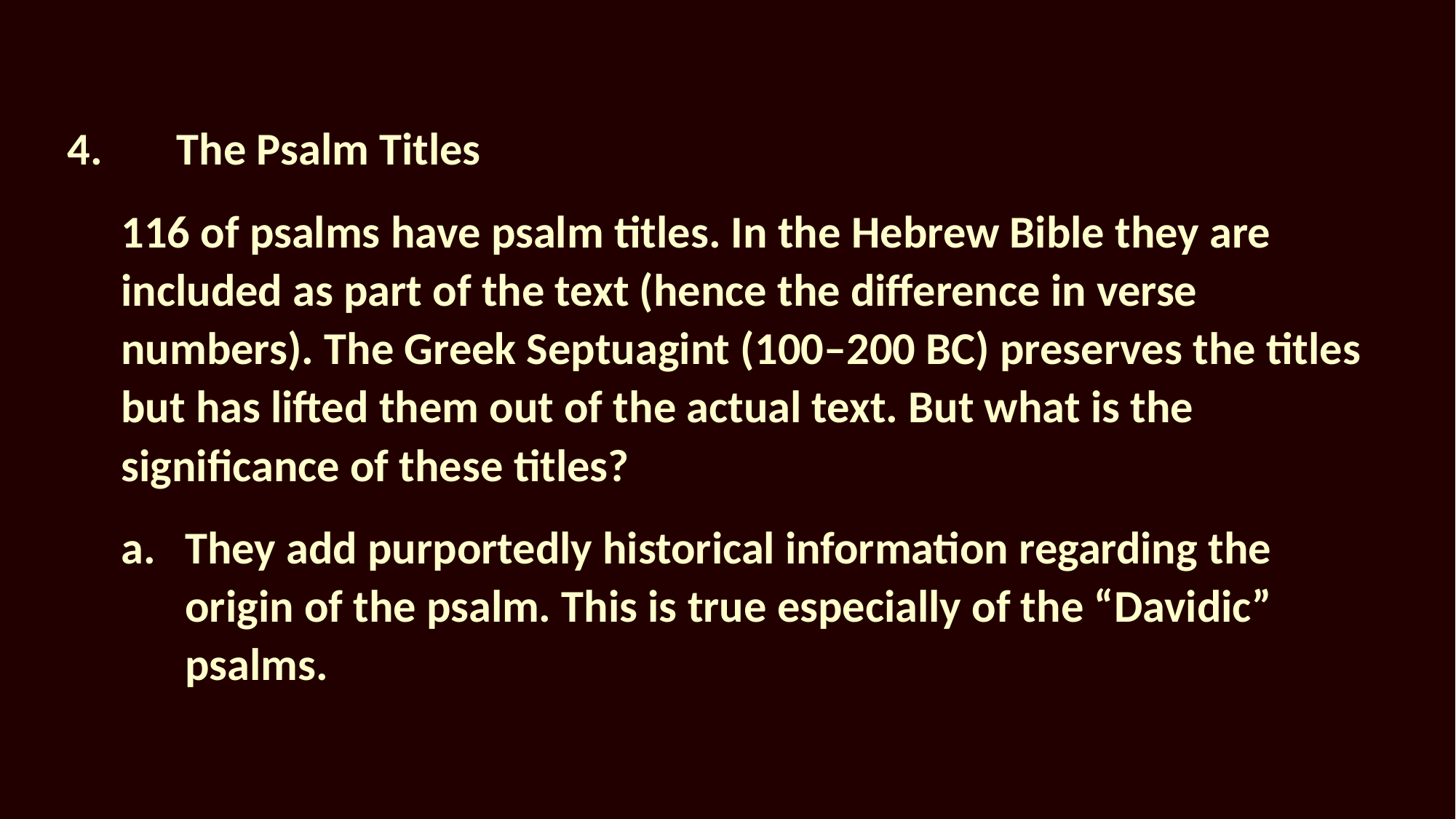

4.	The Psalm Titles
116 of psalms have psalm titles. In the Hebrew Bible they are included as part of the text (hence the difference in verse numbers). The Greek Septuagint (100–200 BC) preserves the titles but has lifted them out of the actual text. But what is the significance of these titles?
a.	They add purportedly historical information regarding the origin of the psalm. This is true especially of the “Davidic” psalms.